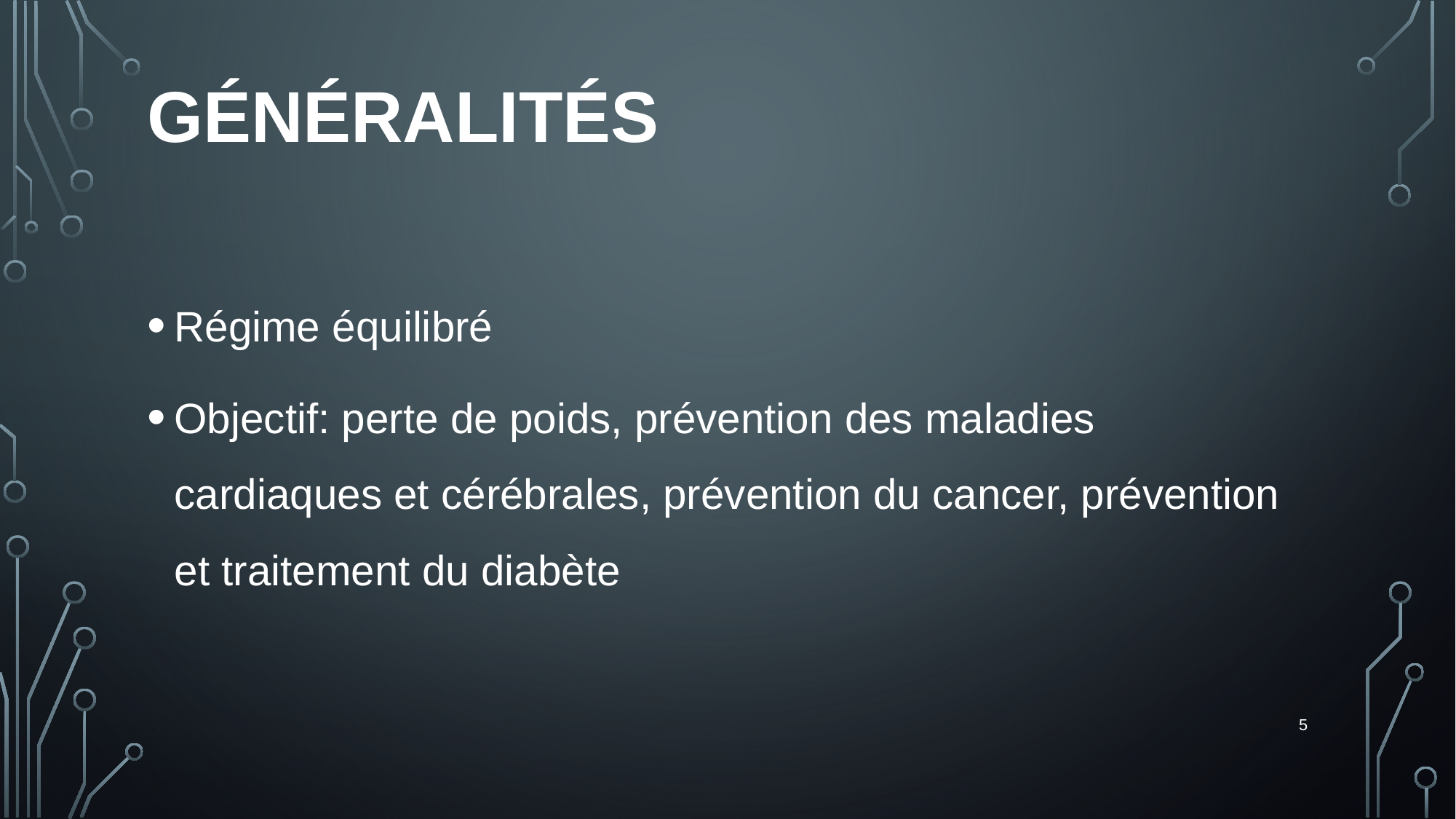

# GÉNÉRALITÉS
Régime équilibré
Objectif: perte de poids, prévention des maladies cardiaques et cérébrales, prévention du cancer, prévention et traitement du diabète
5